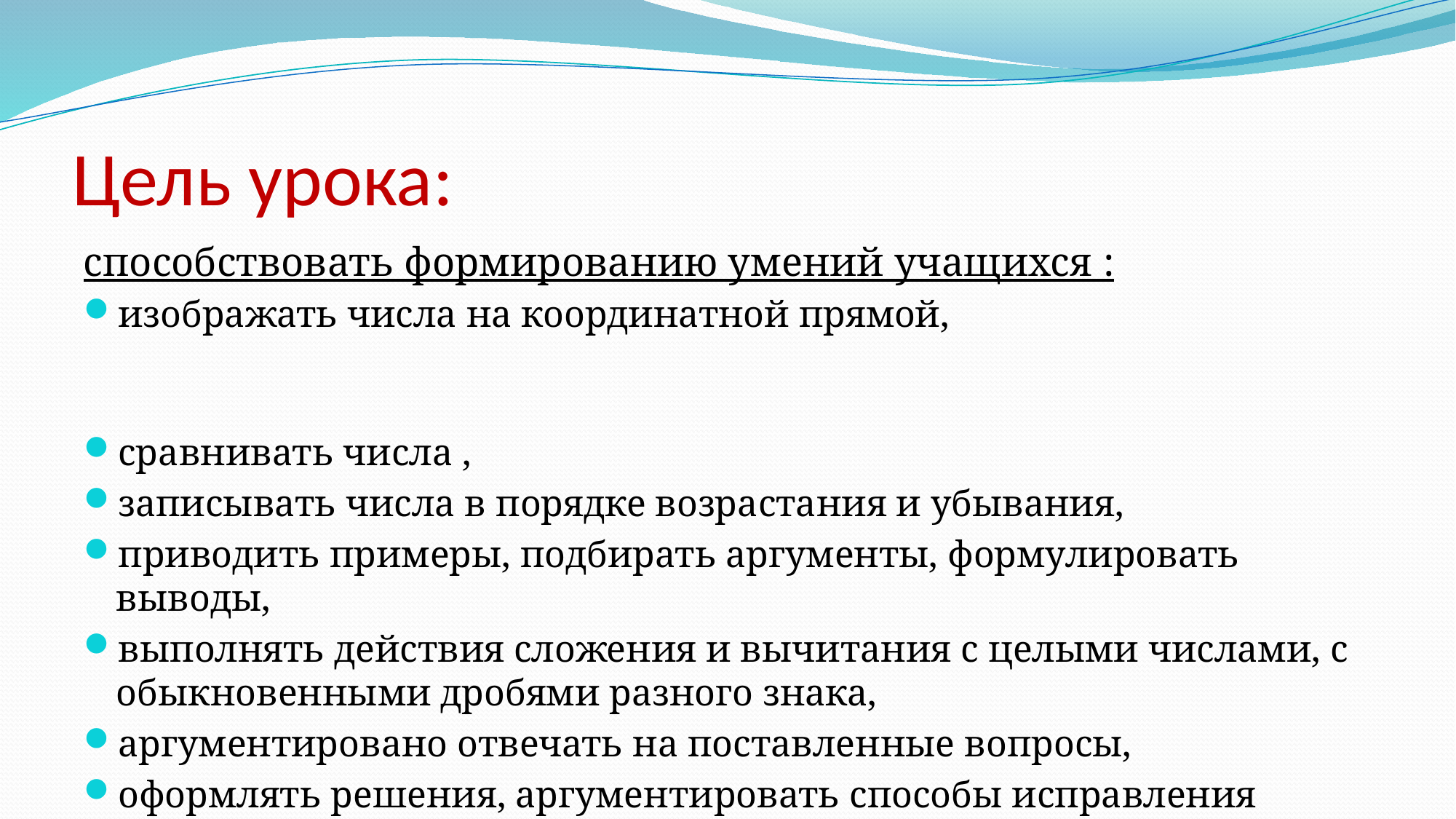

# Цель урока:
способствовать формированию умений учащихся :
изображать числа на координатной прямой,
сравнивать числа ,
записывать числа в порядке возрастания и убывания,
приводить примеры, подбирать аргументы, формулировать выводы,
выполнять действия сложения и вычитания с целыми числами, с обыкновенными дробями разного знака,
аргументировано отвечать на поставленные вопросы,
оформлять решения, аргументировать способы исправления ошибок,
учиться работать в группе, культуре письма и речи.